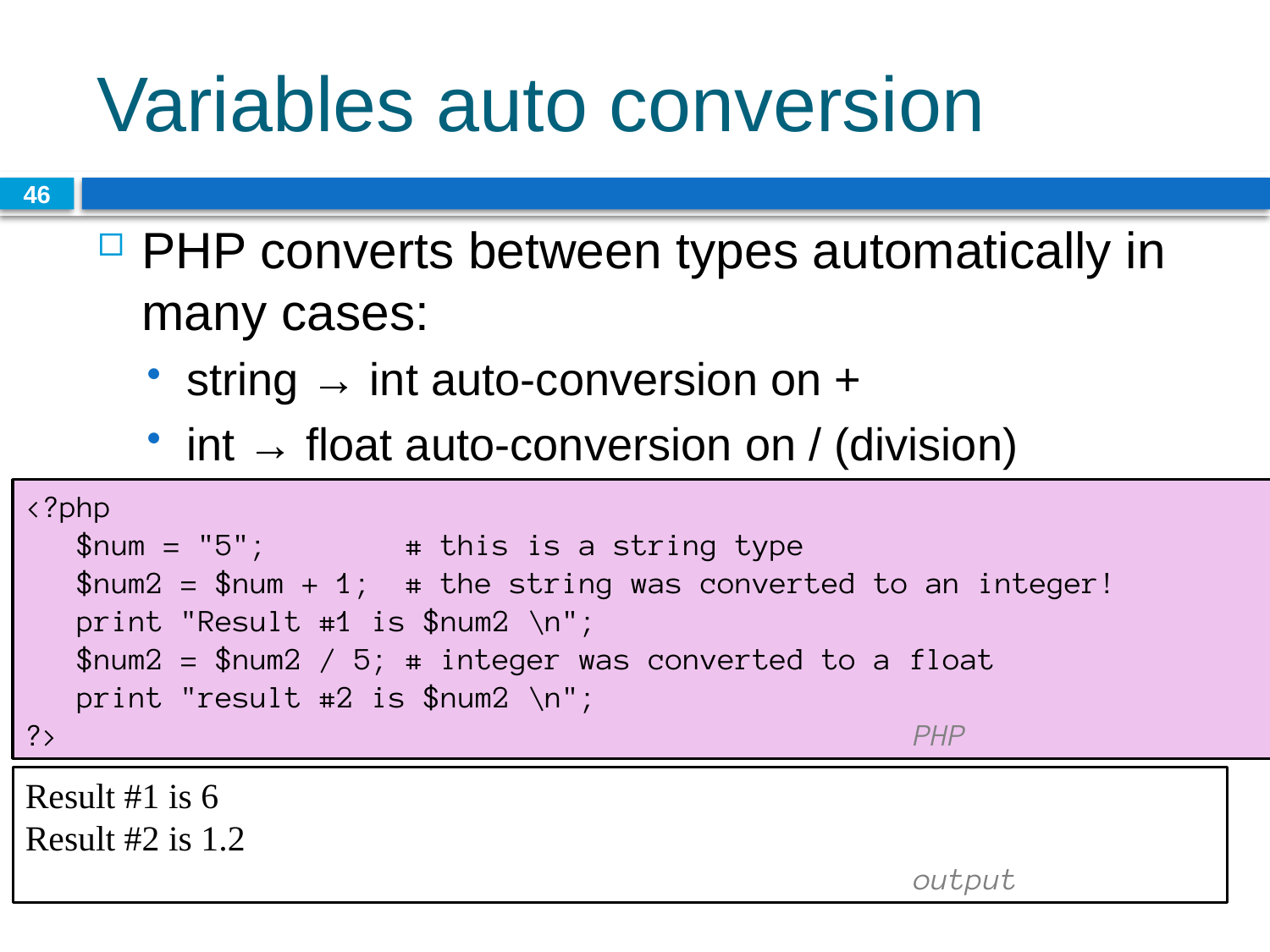

# Variables auto conversion
46
PHP converts between types automatically in many cases:
string → int auto-conversion on +
int → float auto-conversion on / (division)
<?php
   $num = "5";		# this is a string type
   $num2 = $num + 1;	# the string was converted to an integer!
   print "Result #1 is $num2 \n";
   $num2 = $num2 / 5;	# integer was converted to a float
   print "result #2 is $num2 \n";
?>							PHP
Result #1 is 6
Result #2 is 1.2 							      								output